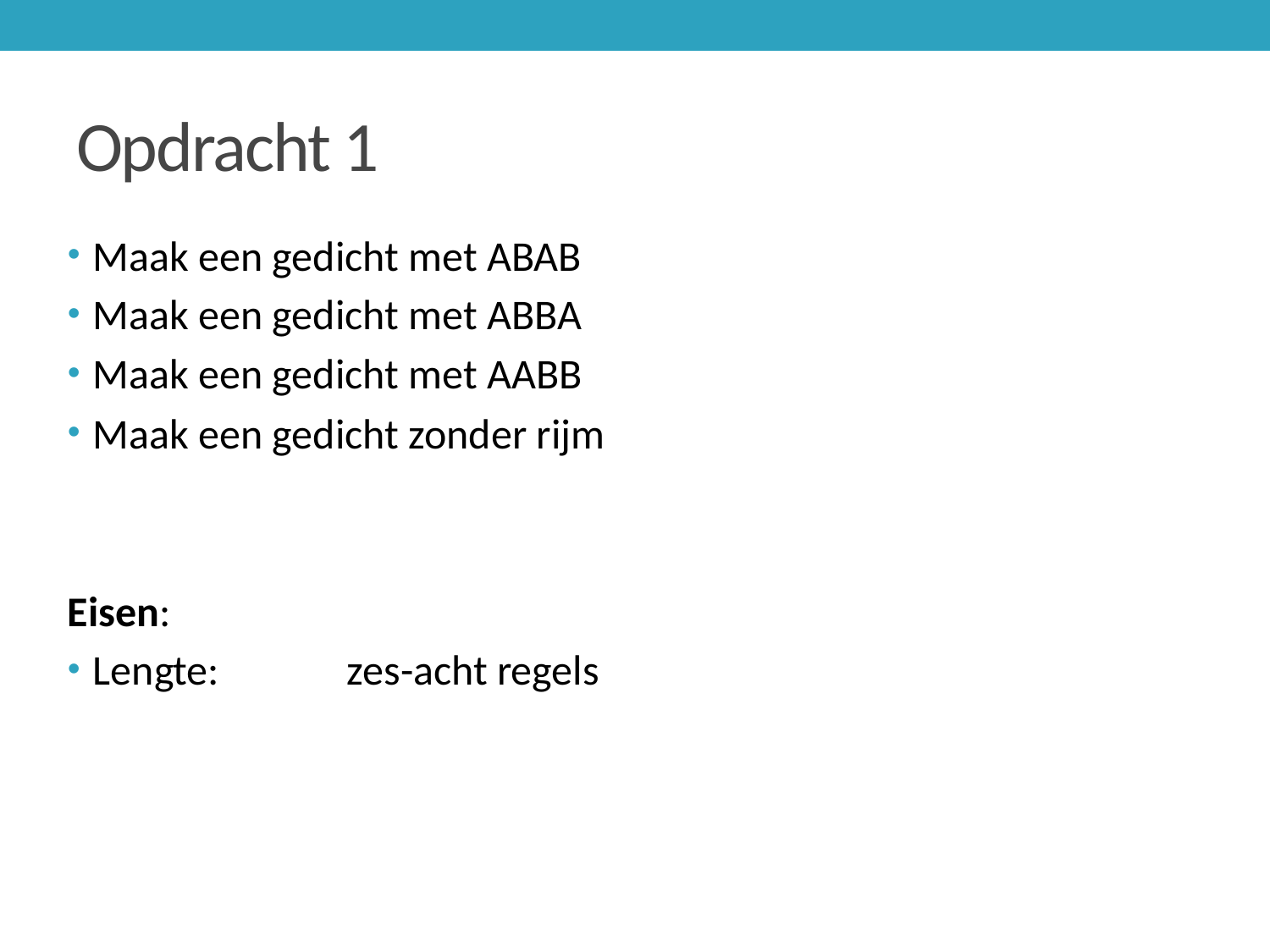

# Opdracht 1
Maak een gedicht met ABAB
Maak een gedicht met ABBA
Maak een gedicht met AABB
Maak een gedicht zonder rijm

Eisen:
Lengte:		zes-acht regels